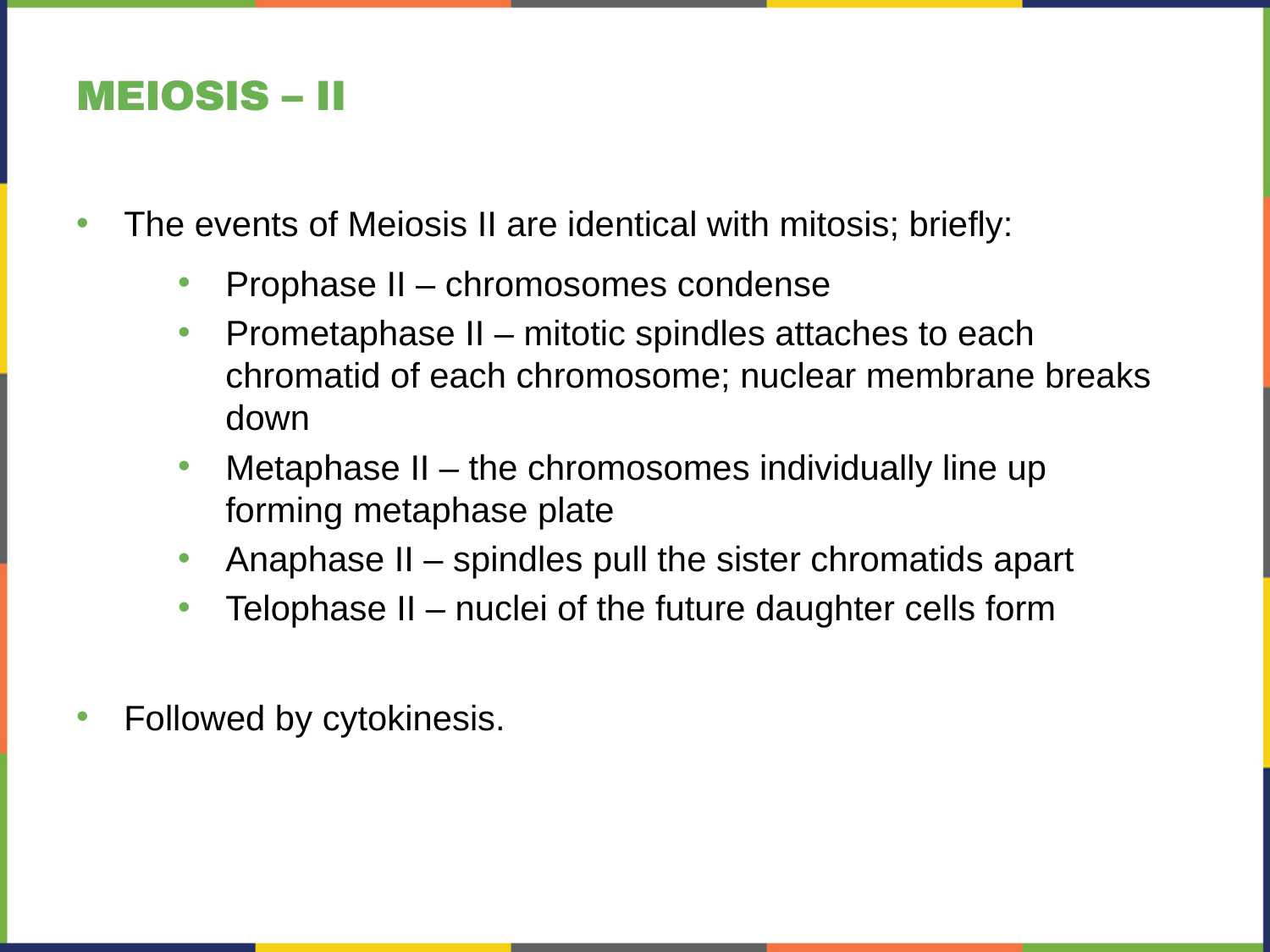

# Meiosis – II
The events of Meiosis II are identical with mitosis; briefly:
Prophase II – chromosomes condense
Prometaphase II – mitotic spindles attaches to each chromatid of each chromosome; nuclear membrane breaks down
Metaphase II – the chromosomes individually line up forming metaphase plate
Anaphase II – spindles pull the sister chromatids apart
Telophase II – nuclei of the future daughter cells form

Followed by cytokinesis.